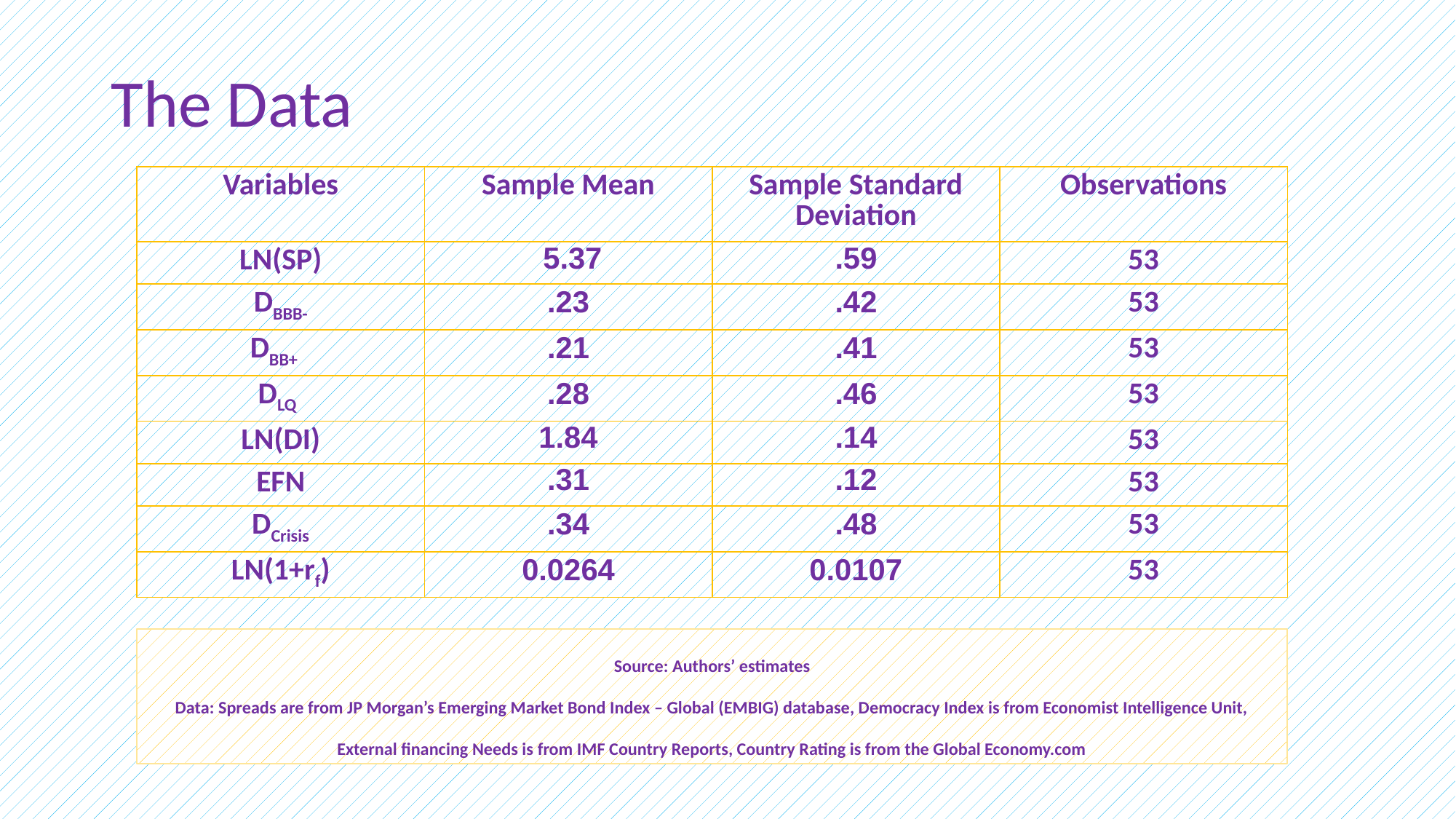

# The Data
| Variables | Sample Mean | Sample Standard Deviation | Observations |
| --- | --- | --- | --- |
| LN(SP) | 5.37 | .59 | 53 |
| DBBB- | .23 | .42 | 53 |
| DBB+ | .21 | .41 | 53 |
| DLQ | .28 | .46 | 53 |
| LN(DI) | 1.84 | .14 | 53 |
| EFN | .31 | .12 | 53 |
| DCrisis | .34 | .48 | 53 |
| LN(1+rf) | 0.0264 | 0.0107 | 53 |
Source: Authors’ estimates
Data: Spreads are from JP Morgan’s Emerging Market Bond Index – Global (EMBIG) database, Democracy Index is from Economist Intelligence Unit, External financing Needs is from IMF Country Reports, Country Rating is from the Global Economy.com